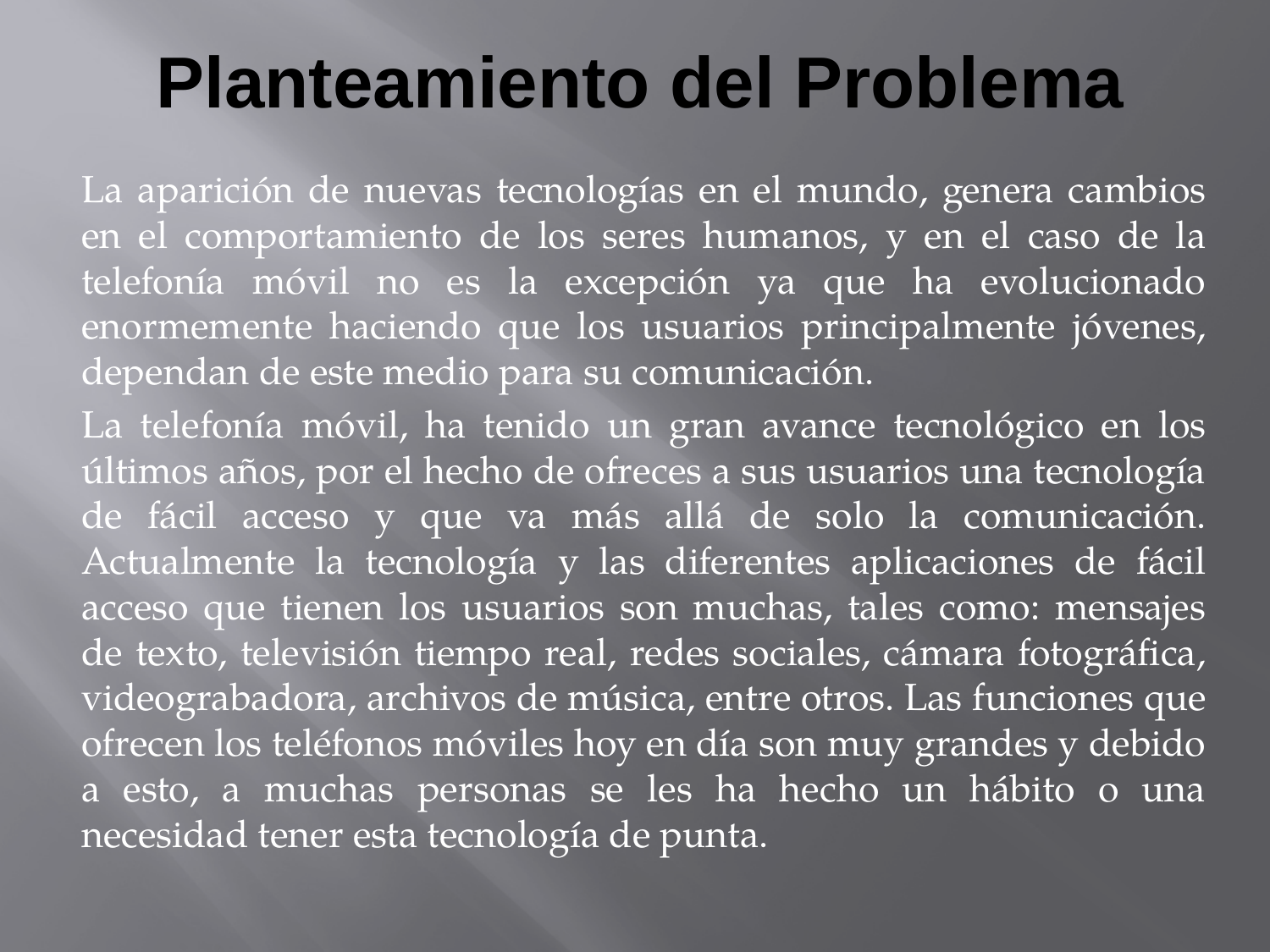

# Planteamiento del Problema
	La aparición de nuevas tecnologías en el mundo, genera cambios en el comportamiento de los seres humanos, y en el caso de la telefonía móvil no es la excepción ya que ha evolucionado enormemente haciendo que los usuarios principalmente jóvenes, dependan de este medio para su comunicación.
	La telefonía móvil, ha tenido un gran avance tecnológico en los últimos años, por el hecho de ofreces a sus usuarios una tecnología de fácil acceso y que va más allá de solo la comunicación. Actualmente la tecnología y las diferentes aplicaciones de fácil acceso que tienen los usuarios son muchas, tales como: mensajes de texto, televisión tiempo real, redes sociales, cámara fotográfica, videograbadora, archivos de música, entre otros. Las funciones que ofrecen los teléfonos móviles hoy en día son muy grandes y debido a esto, a muchas personas se les ha hecho un hábito o una necesidad tener esta tecnología de punta.